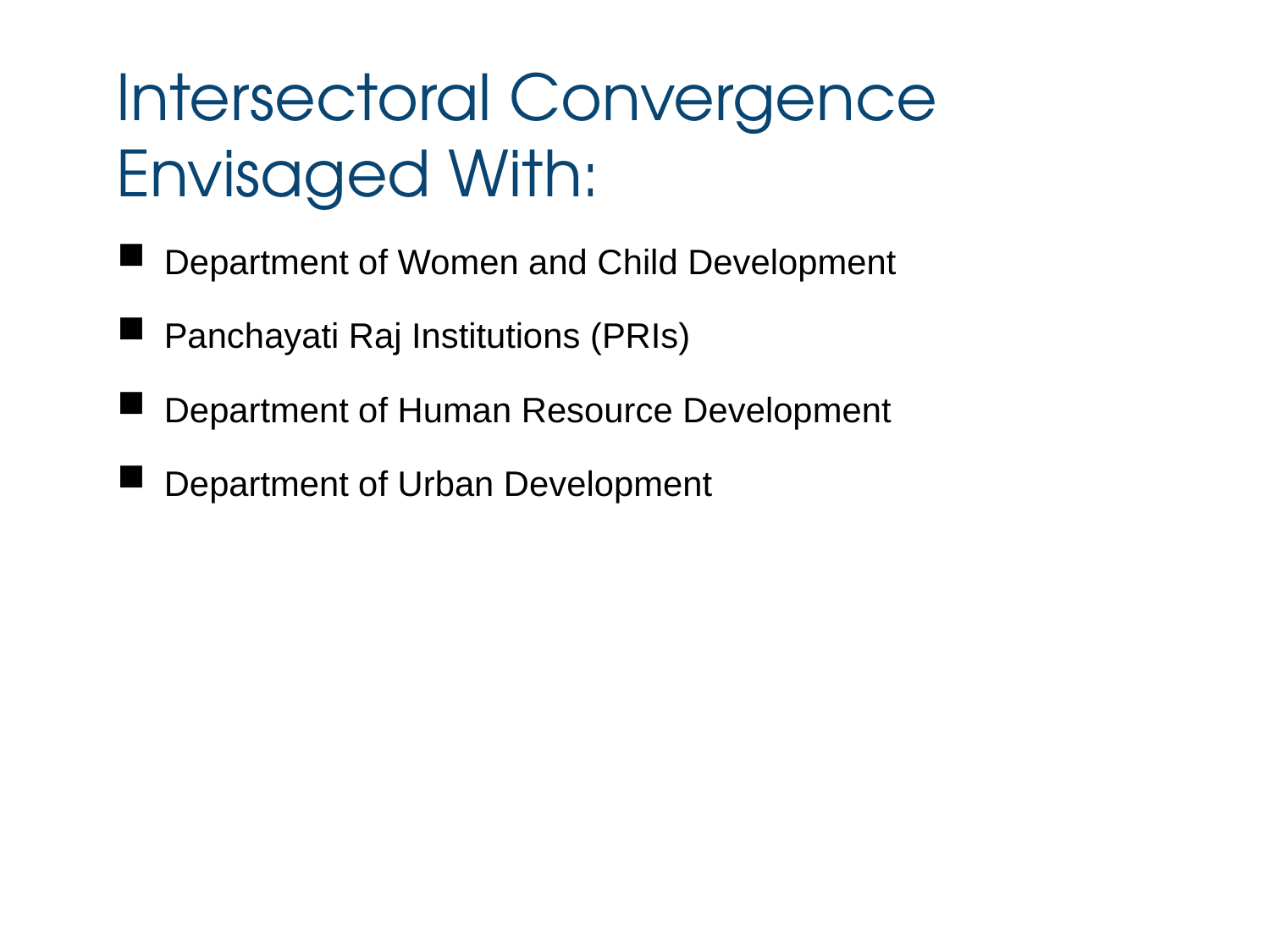

# Intersectoral Convergence Envisaged With:
Department of Women and Child Development
Panchayati Raj Institutions (PRIs)
Department of Human Resource Development
Department of Urban Development